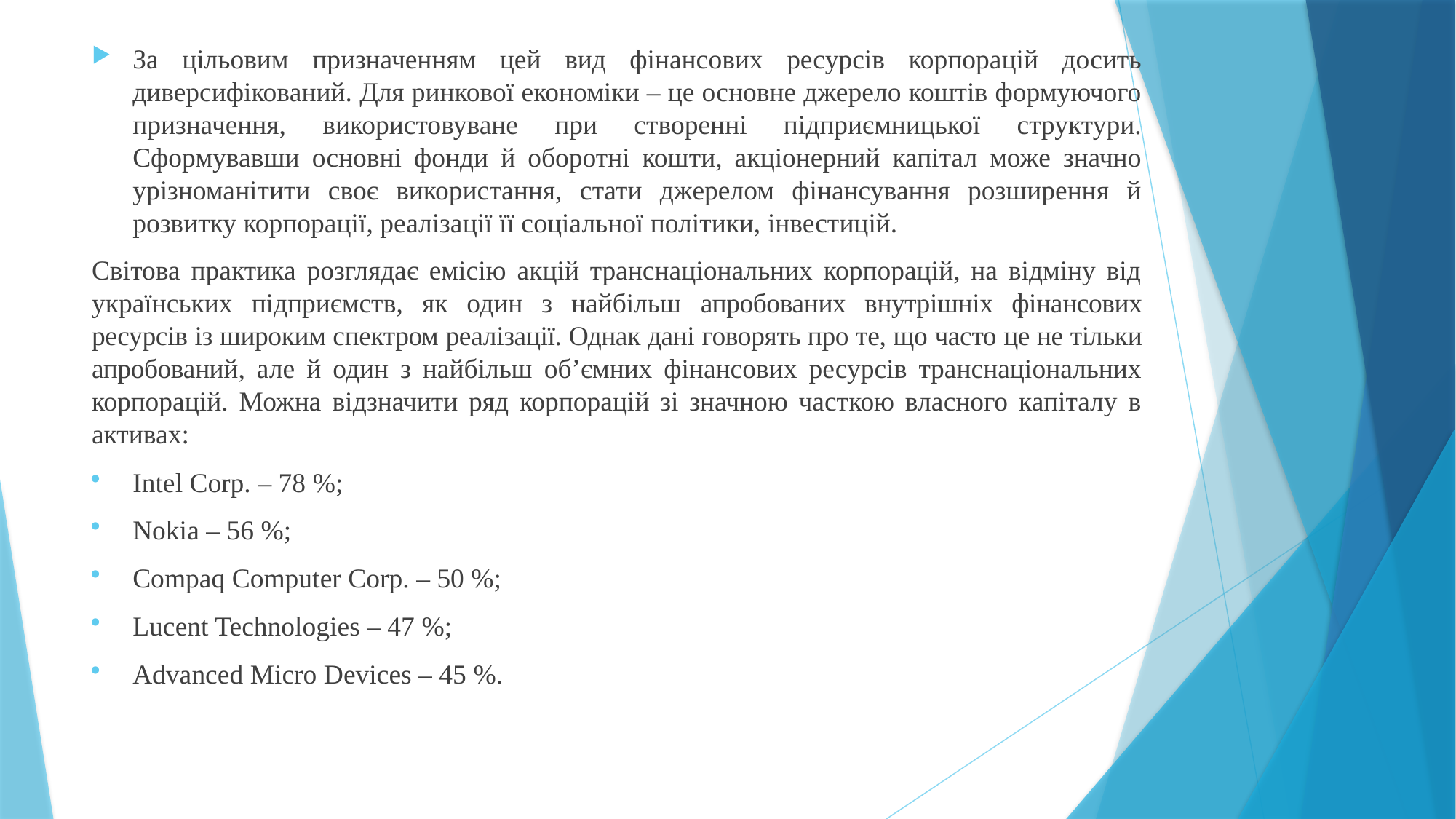

За цільовим призначенням цей вид фінансових ресурсів корпорацій досить диверсифікований. Для ринкової економіки – це основне джерело коштів формуючого призначення, використовуване при створенні підприємницької структури. Сформувавши основні фонди й оборотні кошти, акціонерний капітал може значно урізноманітити своє використання, стати джерелом фінансування розширення й розвитку корпорації, реалізації її соціальної політики, інвестицій.
Світова практика розглядає емісію акцій транснаціональних корпорацій, на відміну від українських підприємств, як один з найбільш апробованих внутрішніх фінансових ресурсів із широким спектром реалізації. Однак дані говорять про те, що часто це не тільки апробований, але й один з найбільш об’ємних фінансових ресурсів транснаціональних корпорацій. Можна відзначити ряд корпорацій зі значною часткою власного капіталу в активах:
Intel Corp. – 78 %;
Nokia – 56 %;
Compaq Computer Corp. – 50 %;
Lucent Technologies – 47 %;
Advanced Micro Devices – 45 %.